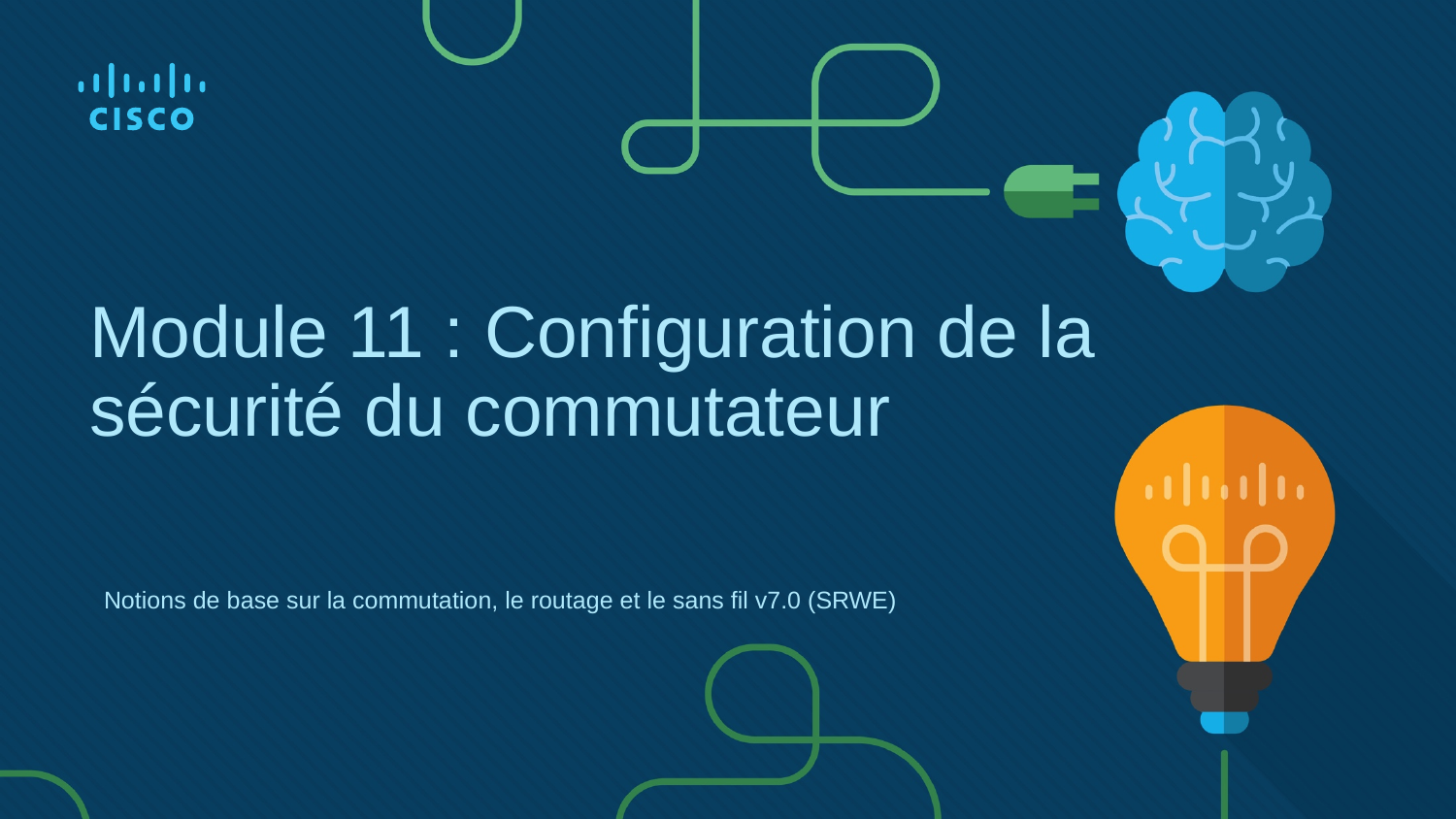

# Module 11 : Configuration de la sécurité du commutateur
Notions de base sur la commutation, le routage et le sans fil v7.0 (SRWE)